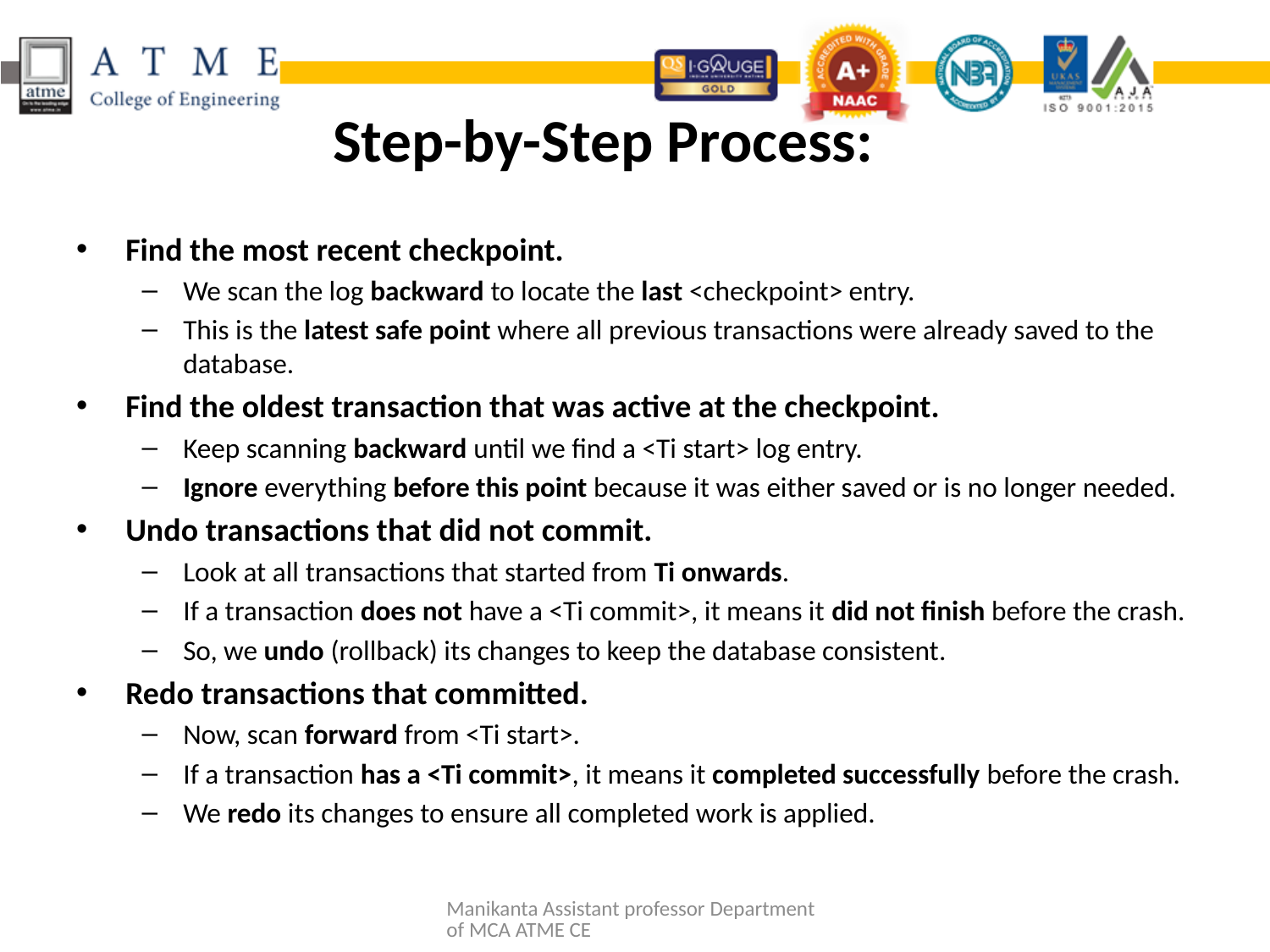

# Step-by-Step Process:
Find the most recent checkpoint.
We scan the log backward to locate the last <checkpoint> entry.
This is the latest safe point where all previous transactions were already saved to the database.
Find the oldest transaction that was active at the checkpoint.
Keep scanning backward until we find a <Ti start> log entry.
Ignore everything before this point because it was either saved or is no longer needed.
Undo transactions that did not commit.
Look at all transactions that started from Ti onwards.
If a transaction does not have a <Ti commit>, it means it did not finish before the crash.
So, we undo (rollback) its changes to keep the database consistent.
Redo transactions that committed.
Now, scan forward from <Ti start>.
If a transaction has a <Ti commit>, it means it completed successfully before the crash.
We redo its changes to ensure all completed work is applied.

Manikanta Assistant professor Department of MCA ATME CE